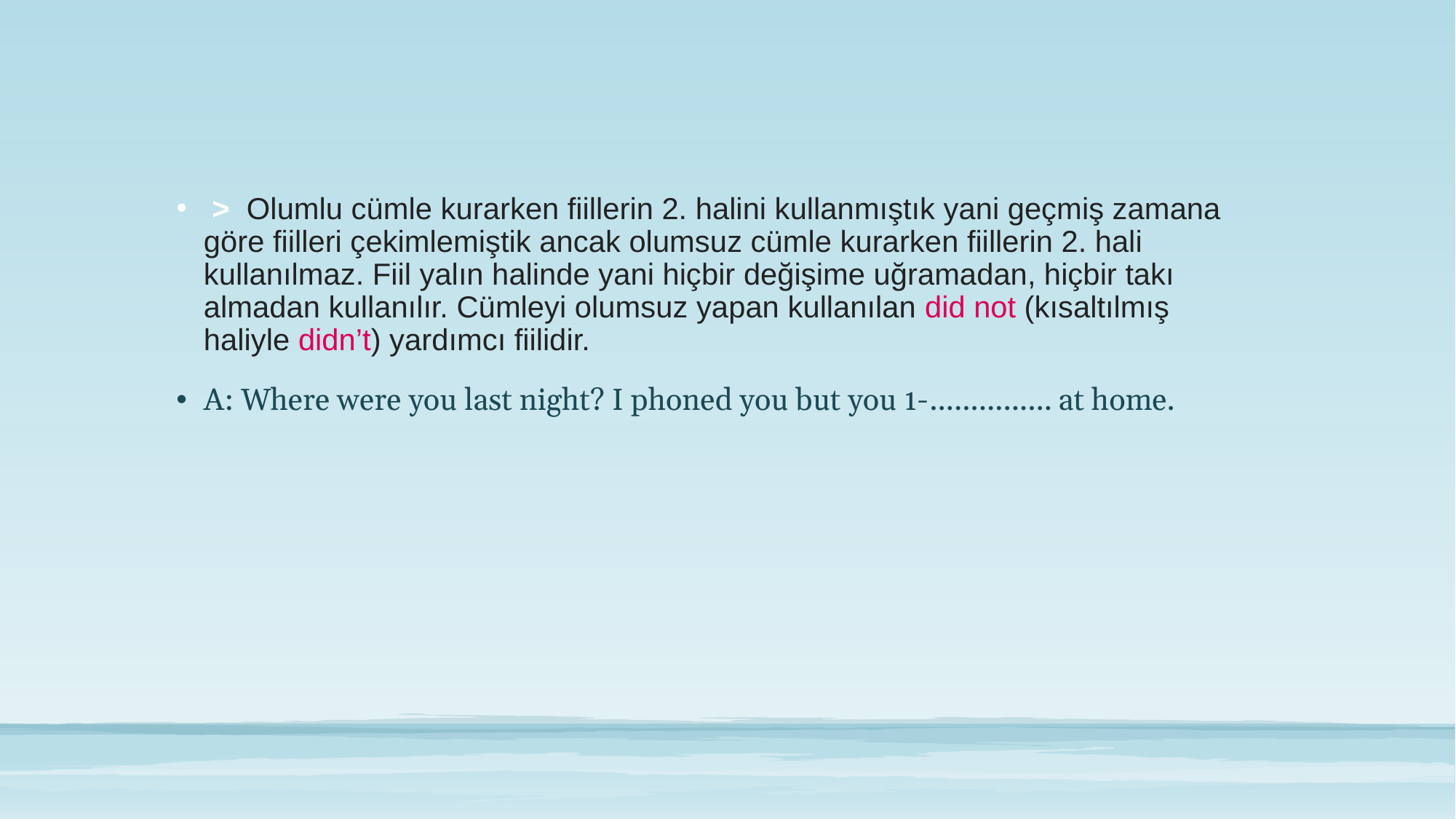

#
 >  Olumlu cümle kurarken fiillerin 2. halini kullanmıştık yani geçmiş zamana göre fiilleri çekimlemiştik ancak olumsuz cümle kurarken fiillerin 2. hali kullanılmaz. Fiil yalın halinde yani hiçbir değişime uğramadan, hiçbir takı almadan kullanılır. Cümleyi olumsuz yapan kullanılan did not (kısaltılmış haliyle didn’t) yardımcı fiilidir.
A: Where were you last night? I phoned you but you 1-…………… at home.